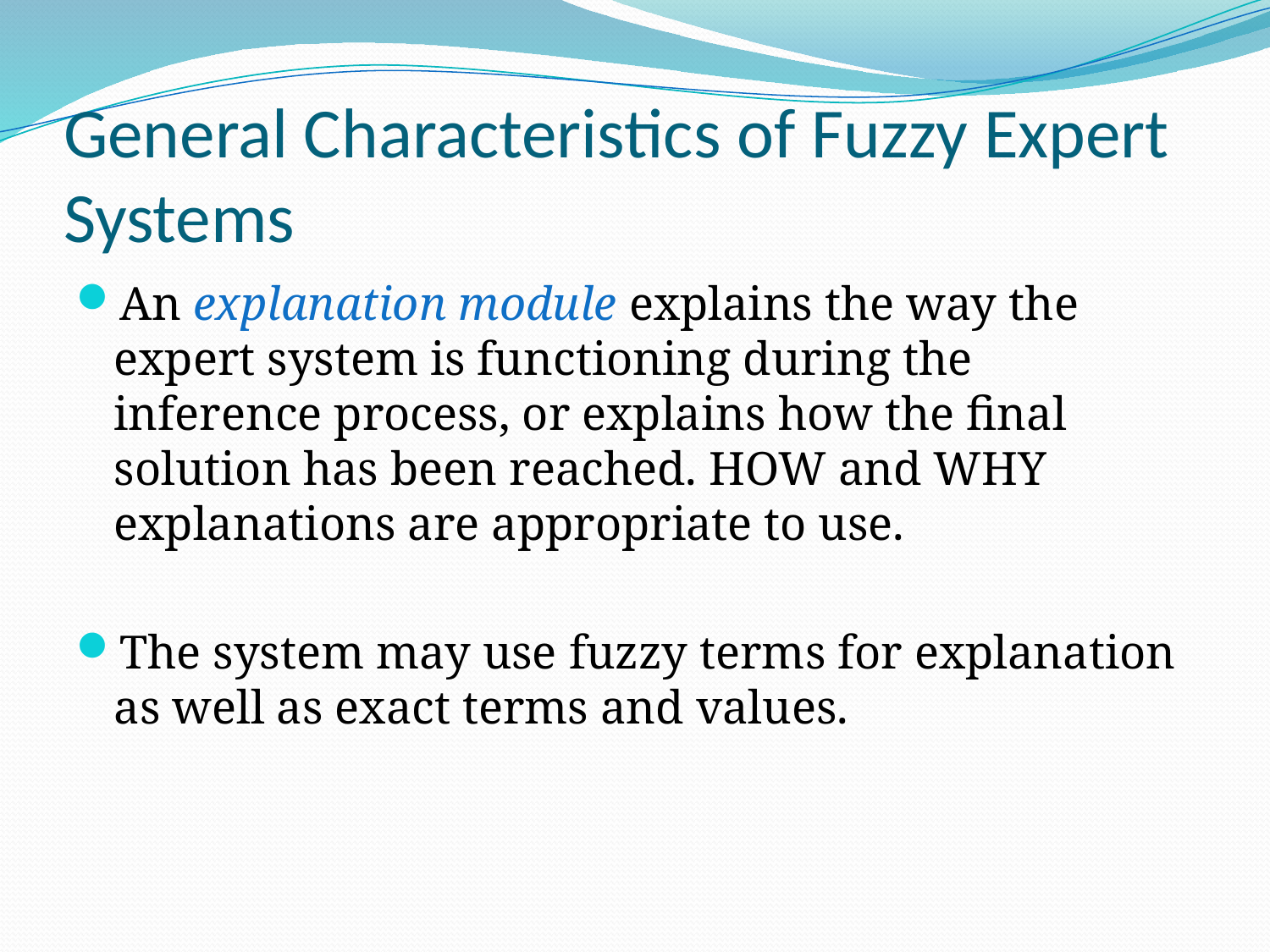

# General Characteristics of Fuzzy Expert Systems
An explanation module explains the way the expert system is functioning during the inference process, or explains how the final solution has been reached. HOW and WHY explanations are appropriate to use.

The system may use fuzzy terms for explanation as well as exact terms and values.